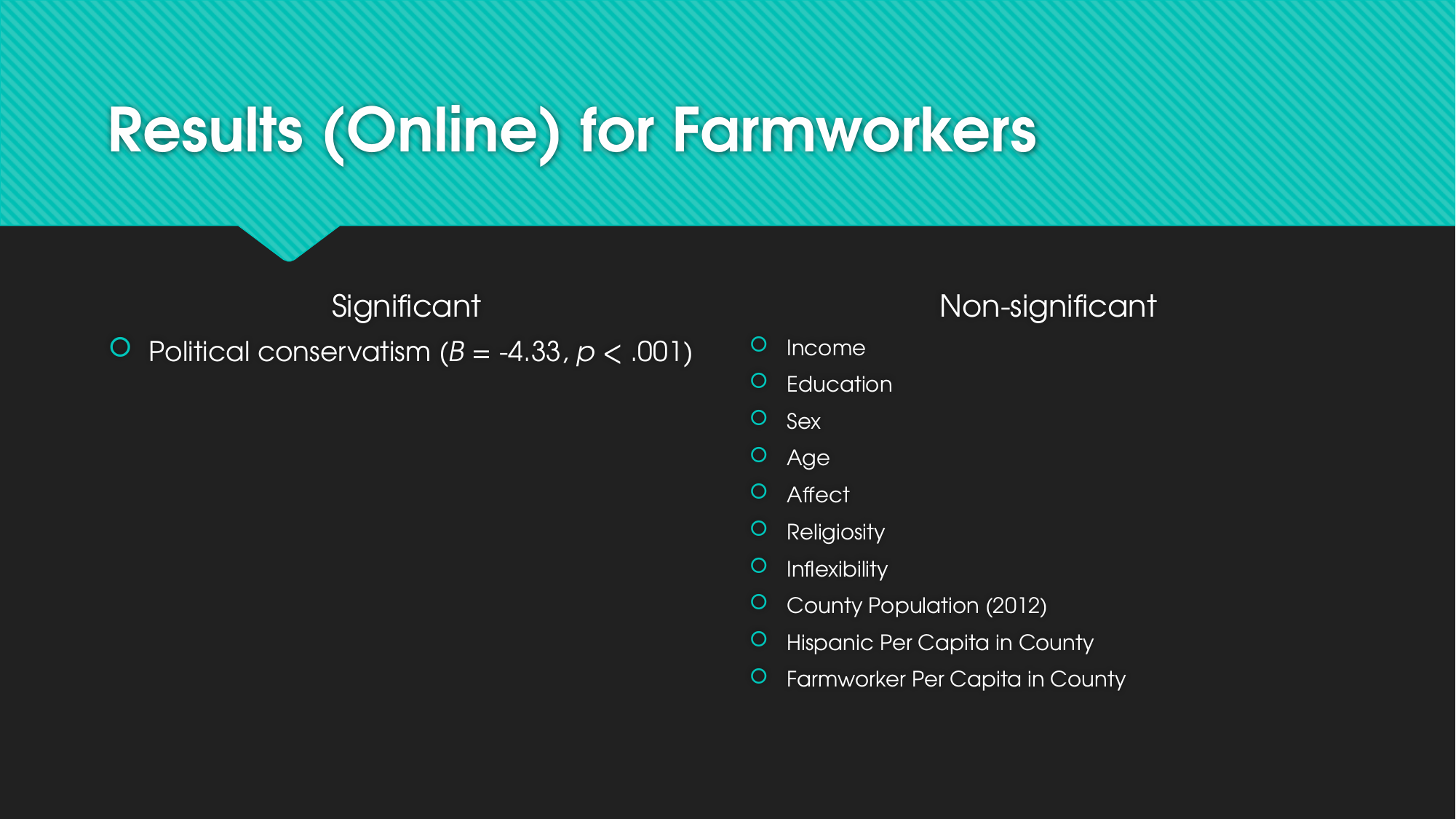

# Results (Online) for Farmworkers
Significant
Non-significant
Political conservatism (B = -4.33, p < .001)

Income
Education
Sex
Age
Affect
Religiosity
Inflexibility
County Population (2012)
Hispanic Per Capita in County
Farmworker Per Capita in County